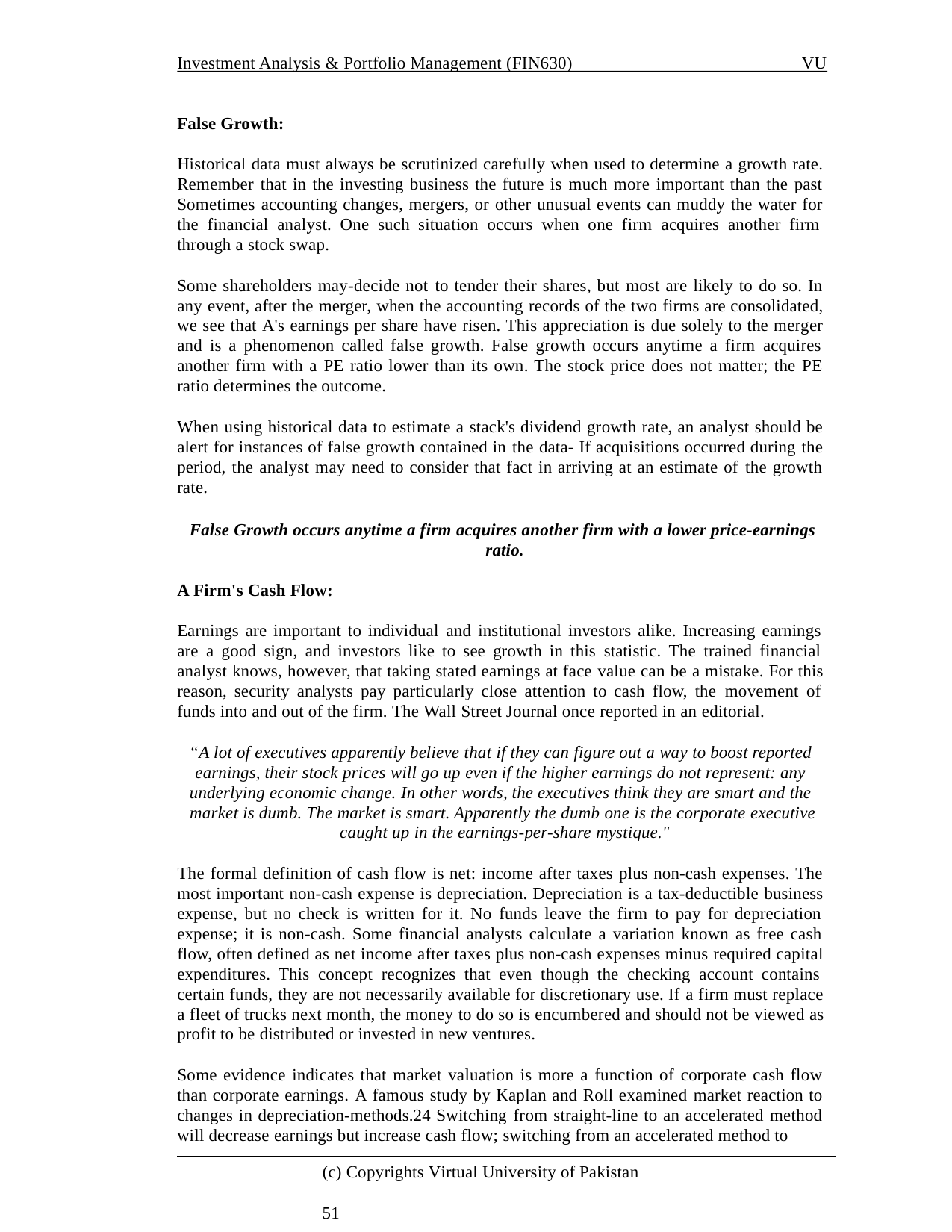

Investment Analysis & Portfolio Management (FIN630)
VU

False Growth:

Historical data must always be scrutinized carefully when used to determine a growth rate.  Remember that in the investing business the future is much more important than the past  Sometimes accounting changes, mergers, or other unusual events can muddy the water for  the financial analyst. One such situation occurs when one firm acquires another firm  through a stock swap.

Some shareholders may-decide not to tender their shares, but most are likely to do so. In  any event, after the merger, when the accounting records of the two firms are consolidated,  we see that A's earnings per share have risen. This appreciation is due solely to the merger  and is a phenomenon called false growth. False growth occurs anytime a firm acquires  another firm with a PE ratio lower than its own. The stock price does not matter; the PE  ratio determines the outcome.

When using historical data to estimate a stack's dividend growth rate, an analyst should be  alert for instances of false growth contained in the data- If acquisitions occurred during the  period, the analyst may need to consider that fact in arriving at an estimate of the growth  rate.

False Growth occurs anytime a firm acquires another firm with a lower price-earnings  ratio.

A Firm's Cash Flow:

Earnings are important to individual and institutional investors alike. Increasing earnings  are a good sign, and investors like to see growth in this statistic. The trained financial  analyst knows, however, that taking stated earnings at face value can be a mistake. For this  reason, security analysts pay particularly close attention to cash flow, the movement of  funds into and out of the firm. The Wall Street Journal once reported in an editorial.

“A lot of executives apparently believe that if they can figure out a way to boost reported  earnings, their stock prices will go up even if the higher earnings do not represent: any  underlying economic change. In other words, the executives think they are smart and the  market is dumb. The market is smart. Apparently the dumb one is the corporate executive  caught up in the earnings-per-share mystique."

The formal definition of cash flow is net: income after taxes plus non-cash expenses. The  most important non-cash expense is depreciation. Depreciation is a tax-deductible business  expense, but no check is written for it. No funds leave the firm to pay for depreciation  expense; it is non-cash. Some financial analysts calculate a variation known as free cash  flow, often defined as net income after taxes plus non-cash expenses minus required capital  expenditures. This concept recognizes that even though the checking account contains  certain funds, they are not necessarily available for discretionary use. If a firm must replace  a fleet of trucks next month, the money to do so is encumbered and should not be viewed as  profit to be distributed or invested in new ventures.

Some evidence indicates that market valuation is more a function of corporate cash flow  than corporate earnings. A famous study by Kaplan and Roll examined market reaction to  changes in depreciation-methods.24 Switching from straight-line to an accelerated method  will decrease earnings but increase cash flow; switching from an accelerated method to
(c) Copyrights Virtual University of Pakistan	51